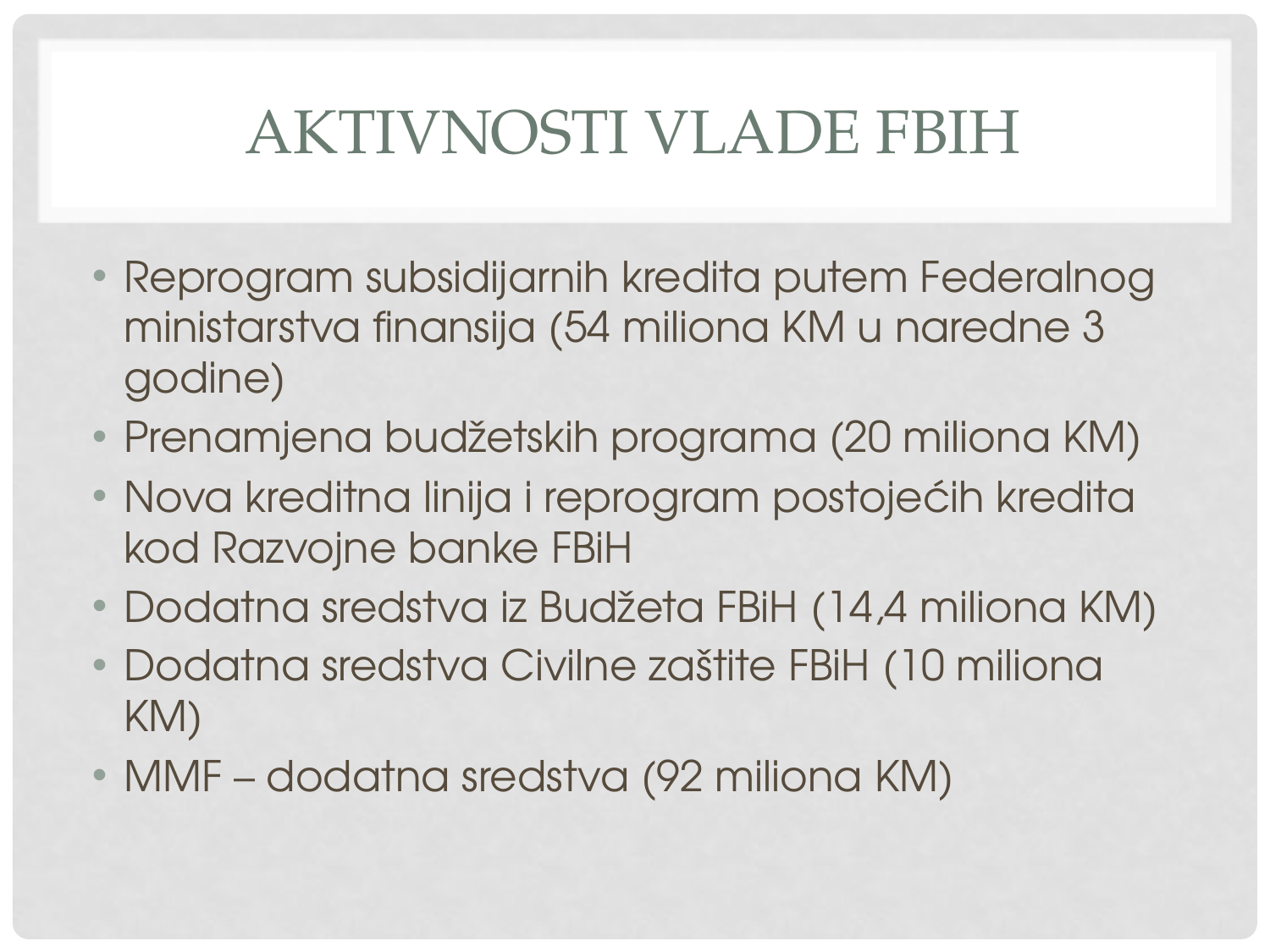

# Aktivnosti vlade fbih
Reprogram subsidijarnih kredita putem Federalnog ministarstva finansija (54 miliona KM u naredne 3 godine)
Prenamjena budžetskih programa (20 miliona KM)
Nova kreditna linija i reprogram postojećih kredita kod Razvojne banke FBiH
Dodatna sredstva iz Budžeta FBiH (14,4 miliona KM)
Dodatna sredstva Civilne zaštite FBiH (10 miliona KM)
MMF – dodatna sredstva (92 miliona KM)